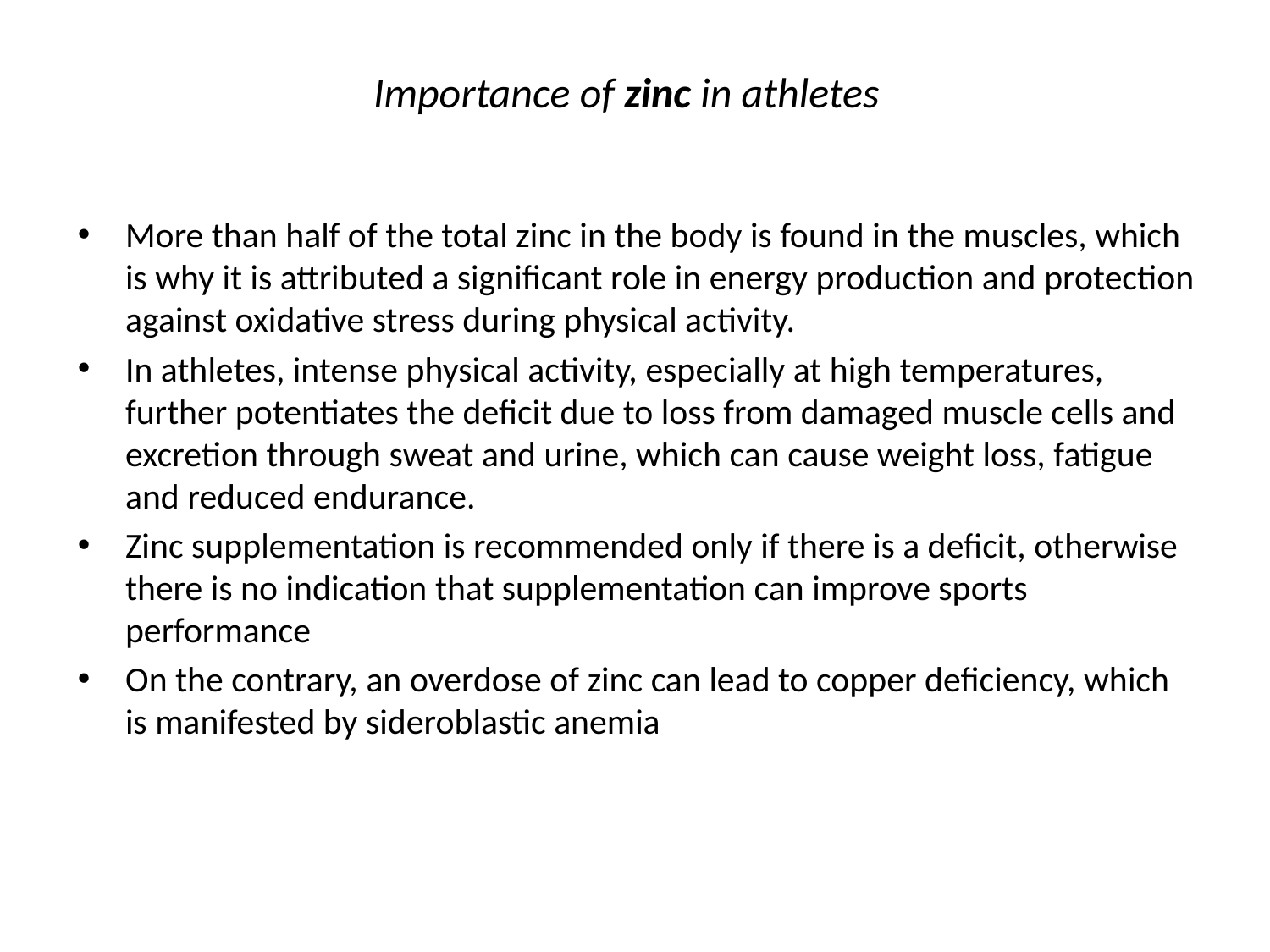

# Importance of zinc in athletes
More than half of the total zinc in the body is found in the muscles, which is why it is attributed a significant role in energy production and protection against oxidative stress during physical activity.
In athletes, intense physical activity, especially at high temperatures, further potentiates the deficit due to loss from damaged muscle cells and excretion through sweat and urine, which can cause weight loss, fatigue and reduced endurance.
Zinc supplementation is recommended only if there is a deficit, otherwise there is no indication that supplementation can improve sports performance
On the contrary, an overdose of zinc can lead to copper deficiency, which is manifested by sideroblastic anemia